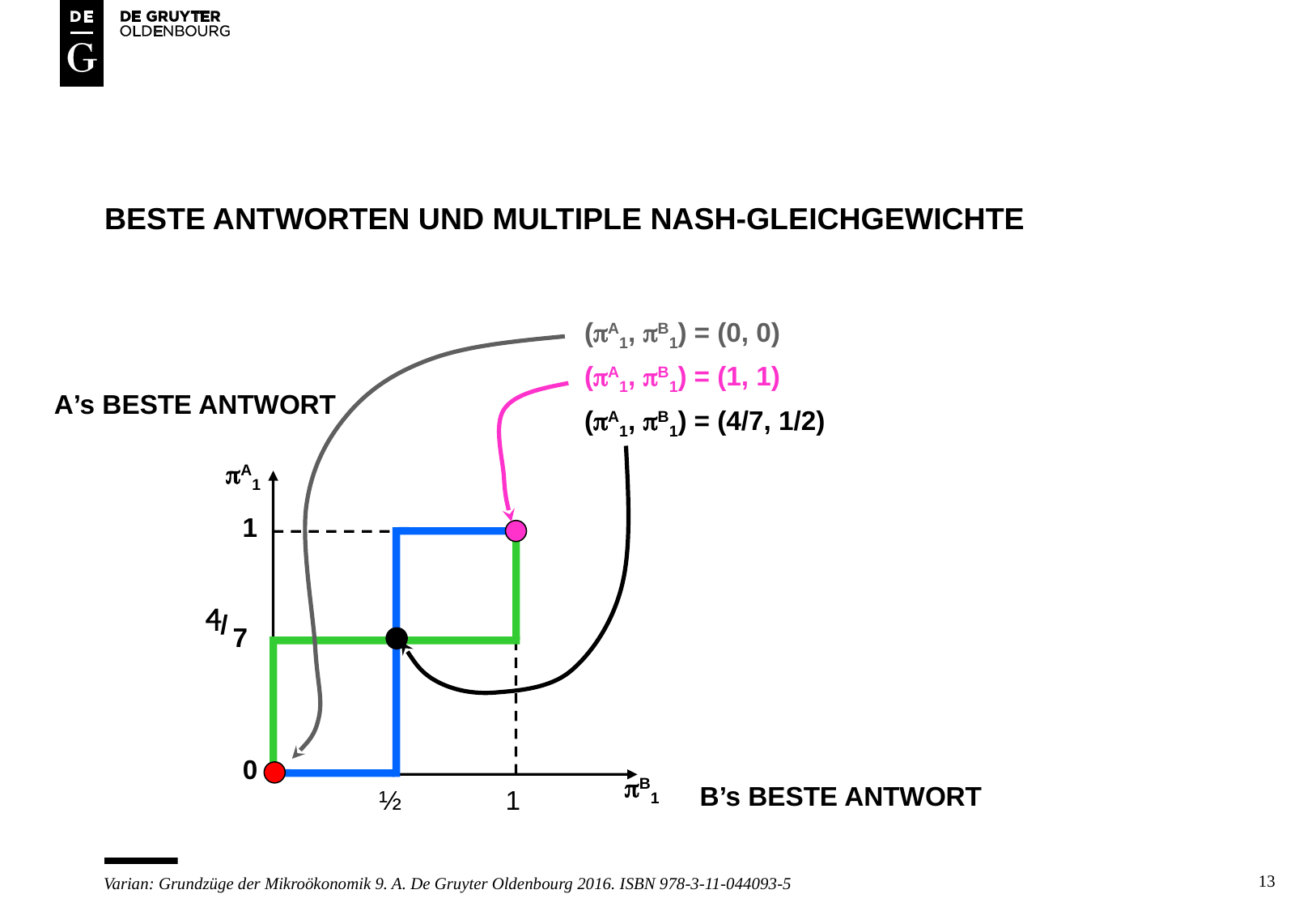

# BESTE ANTWORTEN UND MULTIPLE NASH-GLEICHGEWICHTE

(πA1, πB1) = (0, 0)
(πA1, πB1) = (1, 1)
(πA1, πB1) = (4/7, 1/2)

A’s BESTE ANTWORT

πA1

1

4
7
/

0

πB1

B’s BESTE ANTWORT

½
1
13
Varian: Grundzüge der Mikroökonomik 9. A. De Gruyter Oldenbourg 2016. ISBN 978-3-11-044093-5